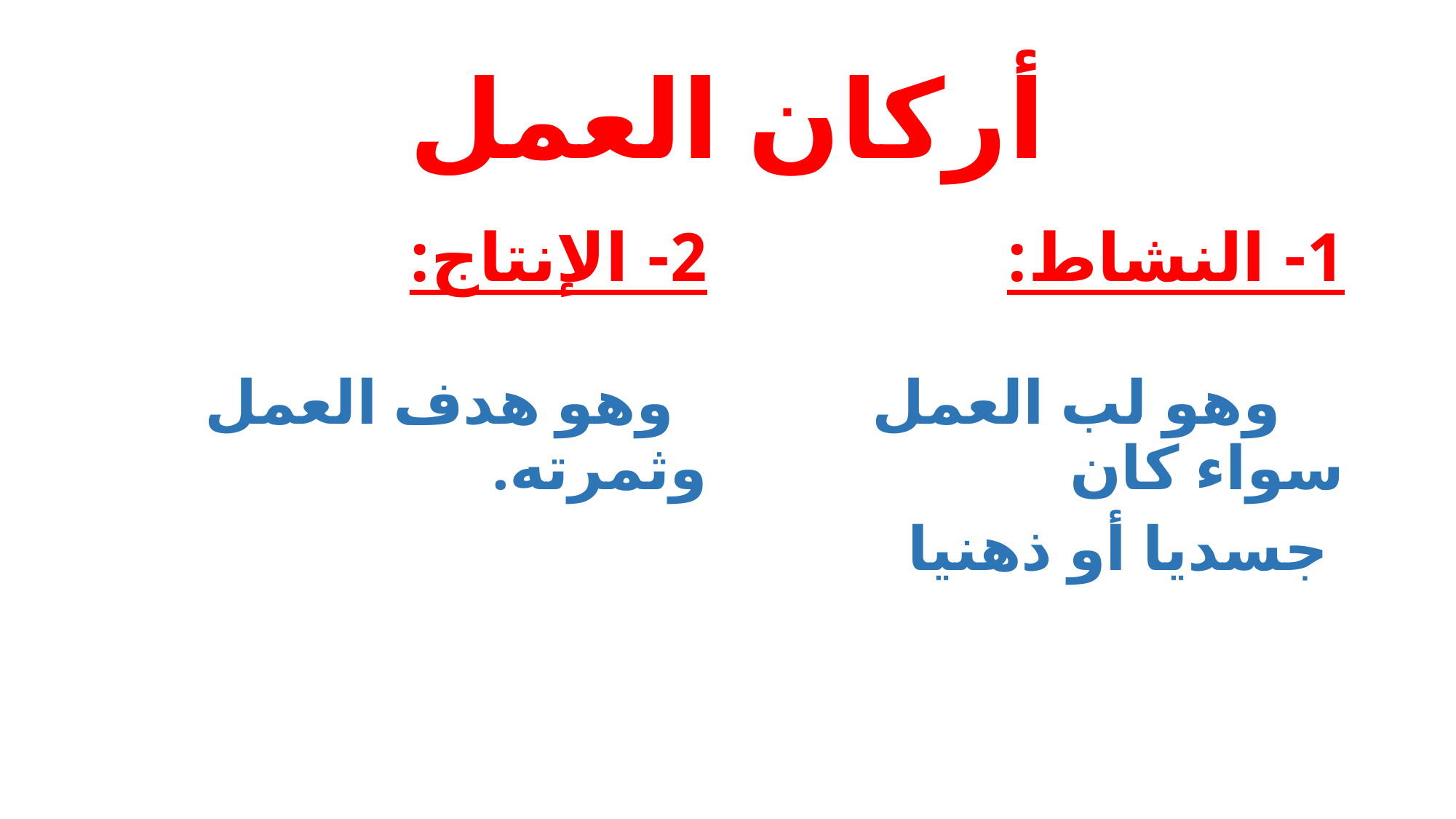

# أركان العمل
2- الإنتاج:

   وهو هدف العمل وثمرته.
1- النشاط:

    وهو لب العمل سواء كان
 جسديا أو ذهنيا